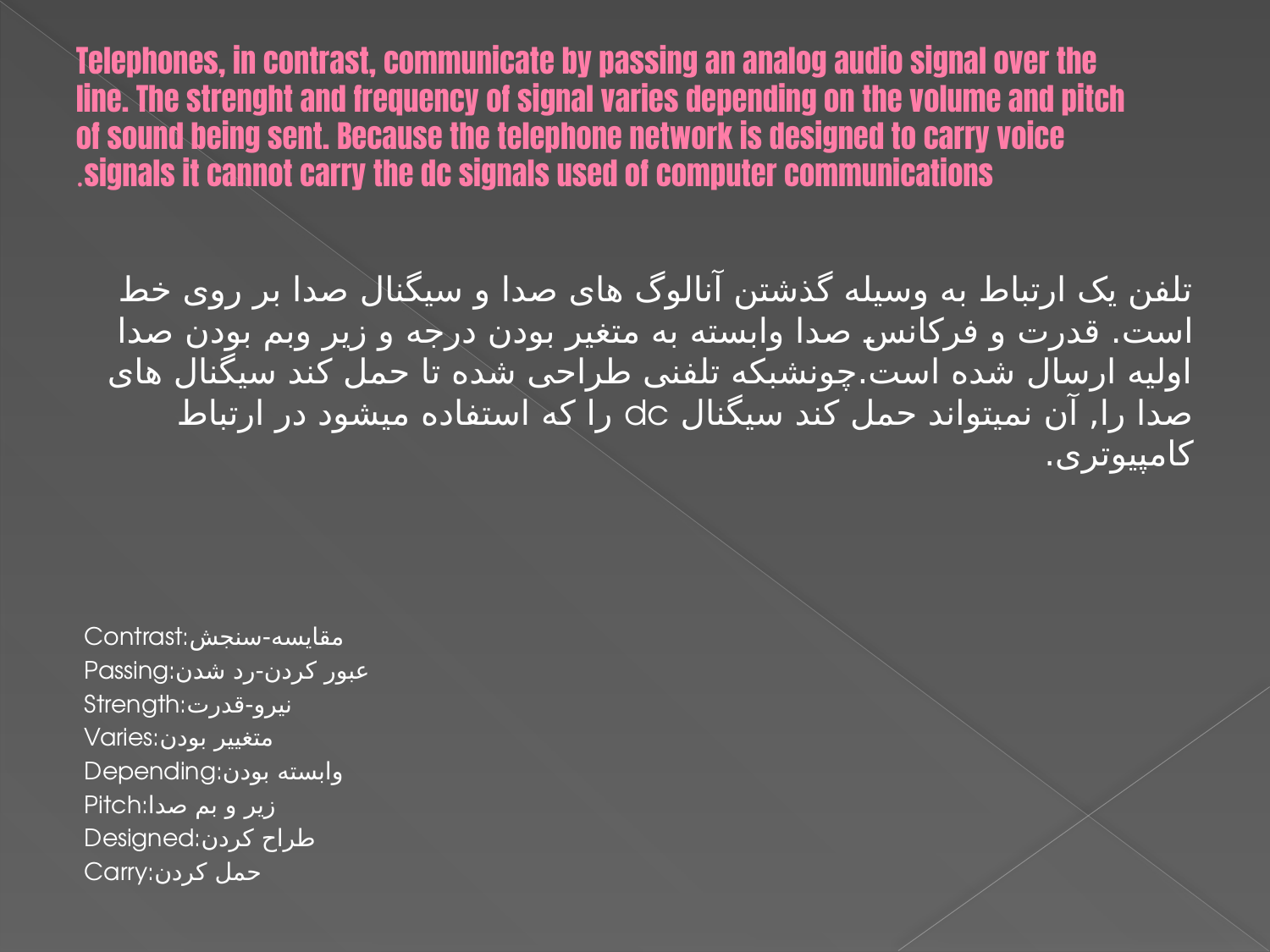

# Telephones, in contrast, communicate by passing an analog audio signal over the line. The strenght and frequency of signal varies depending on the volume and pitch of sound being sent. Because the telephone network is designed to carry voice signals it cannot carry the dc signals used of computer communications.
تلفن یک ارتباط به وسیله گذشتن آنالوگ های صدا و سیگنال صدا بر روی خط است. قدرت و فرکانس صدا وابسته به متغیر بودن درجه و زیر وبم بودن صدا اولیه ارسال شده است.چونشبکه تلفنی طراحی شده تا حمل کند سیگنال های صدا را, آن نمیتواند حمل کند سیگنال dc را که استفاده میشود در ارتباط کامپیوتری.

Contrast:مقایسه-سنجش
Passing:عبور کردن-رد شدن
Strength:نیرو-قدرت
Varies:متغییر بودن
Depending:وابسته بودن
Pitch:زیر و بم صدا
Designed:طراح کردن
Carry:حمل کردن